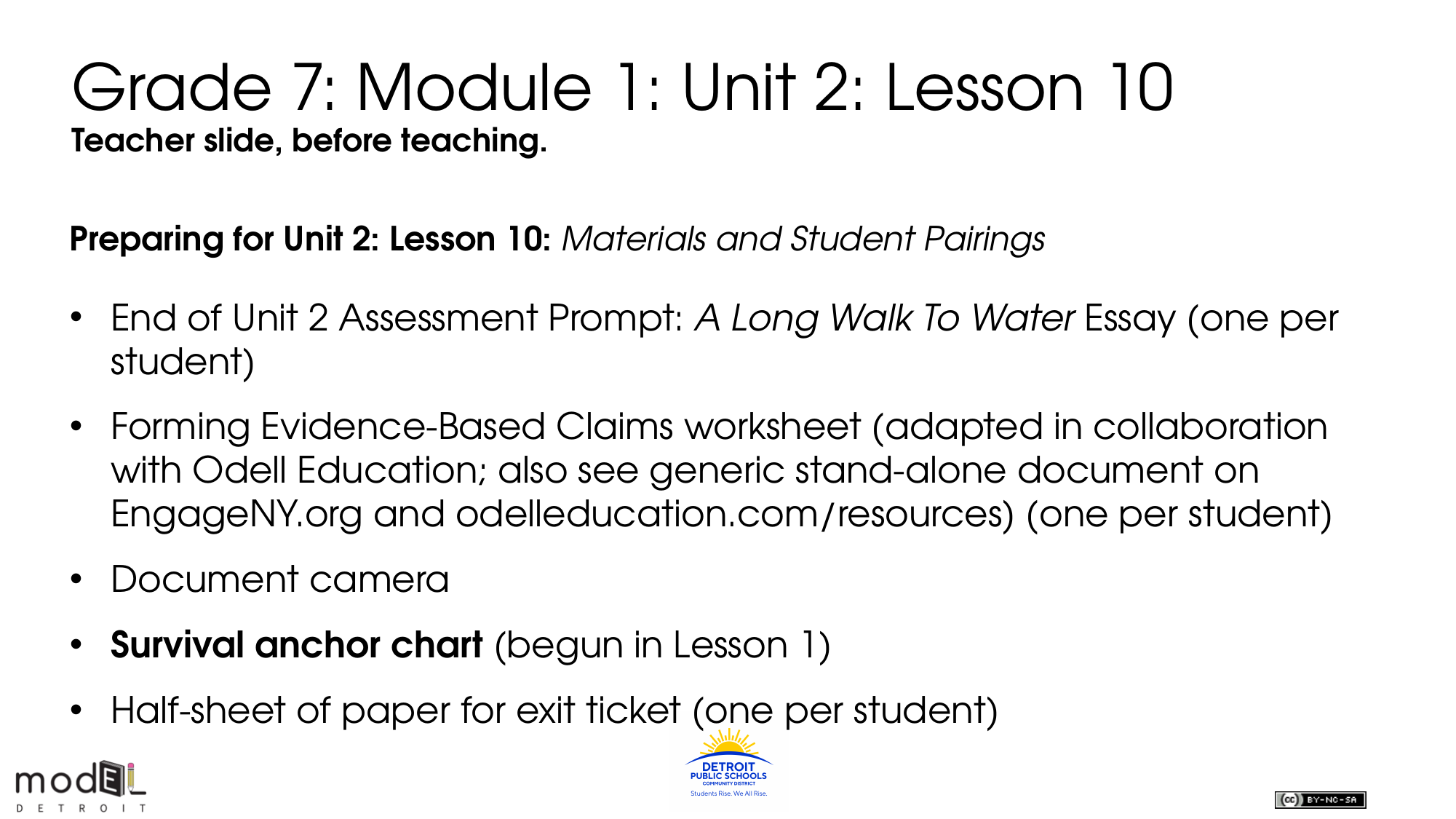

Grade 7: Module 1: Unit 2: Lesson 10
Teacher slide, before teaching.
Preparing for Unit 2: Lesson 10: Materials and Student Pairings

End of Unit 2 Assessment Prompt: A Long Walk To Water Essay (one per student)

Forming Evidence-Based Claims worksheet (adapted in collaboration with Odell Education; also see generic stand-alone document on EngageNY.org and odelleducation.com/resources) (one per student)
Document camera
Survival anchor chart (begun in Lesson 1)
Half-sheet of paper for exit ticket (one per student)